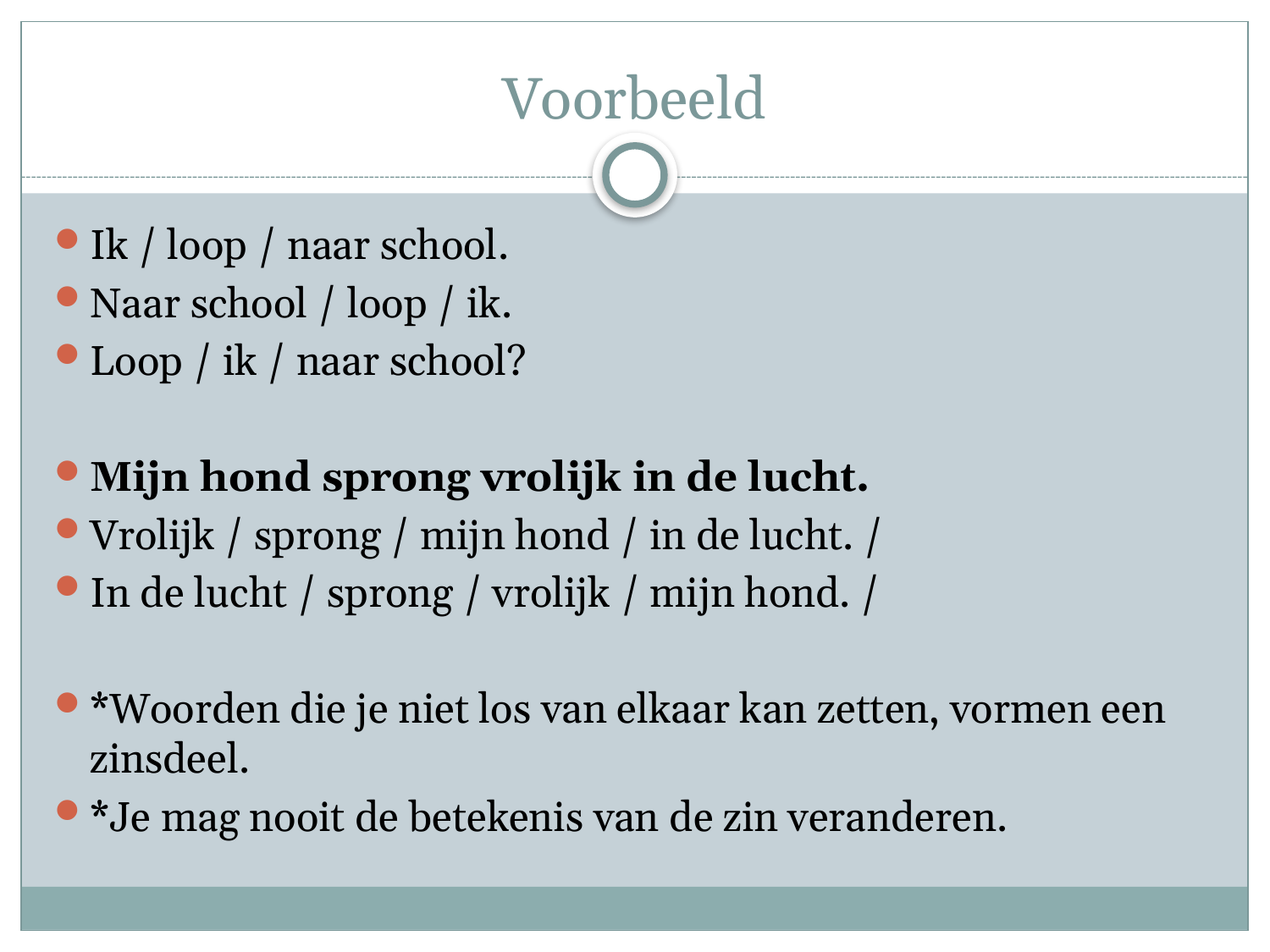

# Voorbeeld
Ik / loop / naar school.
Naar school / loop / ik.
Loop / ik / naar school?

Mijn hond sprong vrolijk in de lucht.
Vrolijk / sprong / mijn hond / in de lucht. /
In de lucht / sprong / vrolijk / mijn hond. /

*Woorden die je niet los van elkaar kan zetten, vormen een zinsdeel.
*Je mag nooit de betekenis van de zin veranderen.